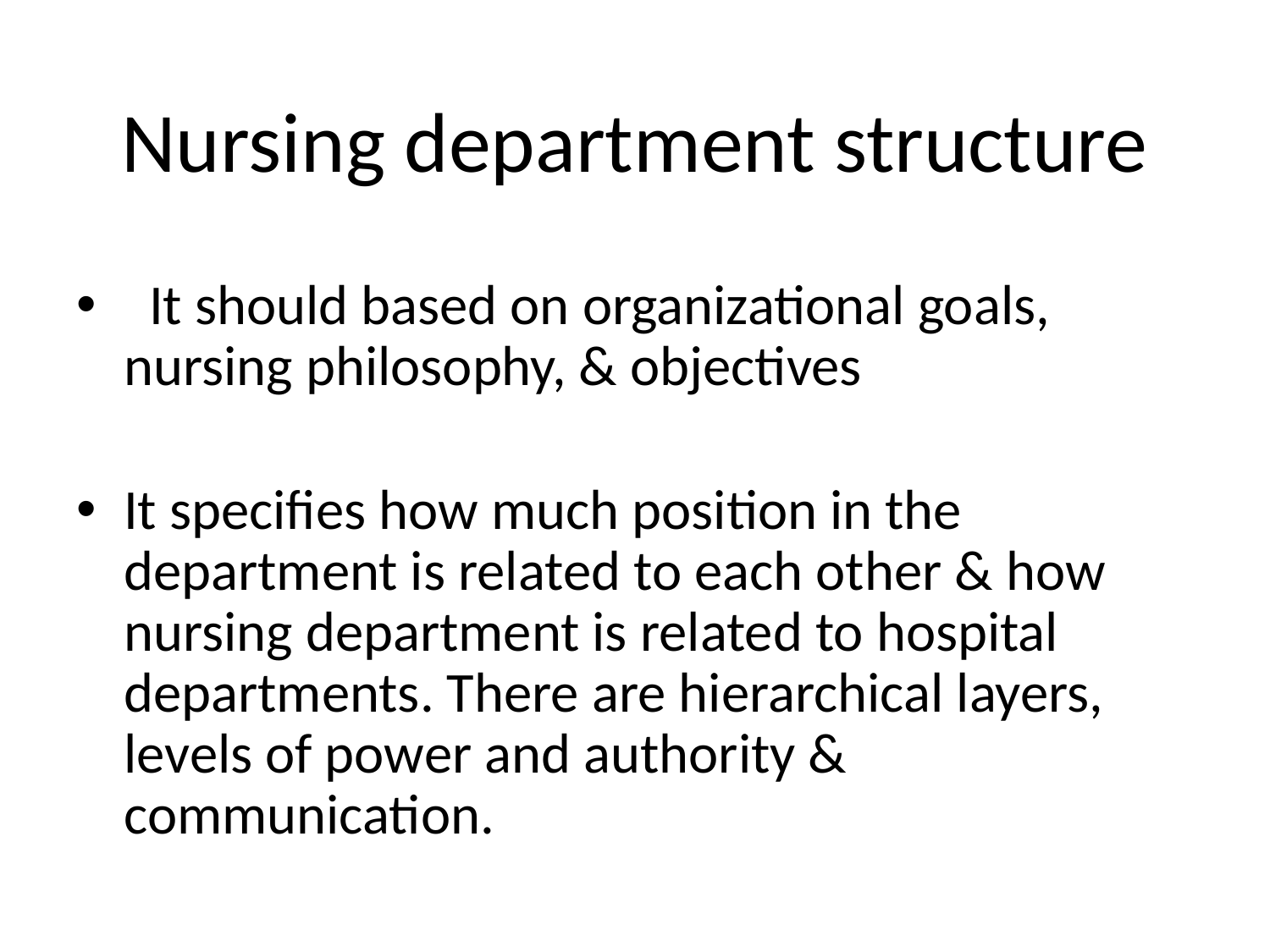

# Nursing department structure

  It should based on organizational goals, nursing philosophy, & objectives

It specifies how much position in the department is related to each other & how nursing department is related to hospital departments. There are hierarchical layers, levels of power and authority & communication.